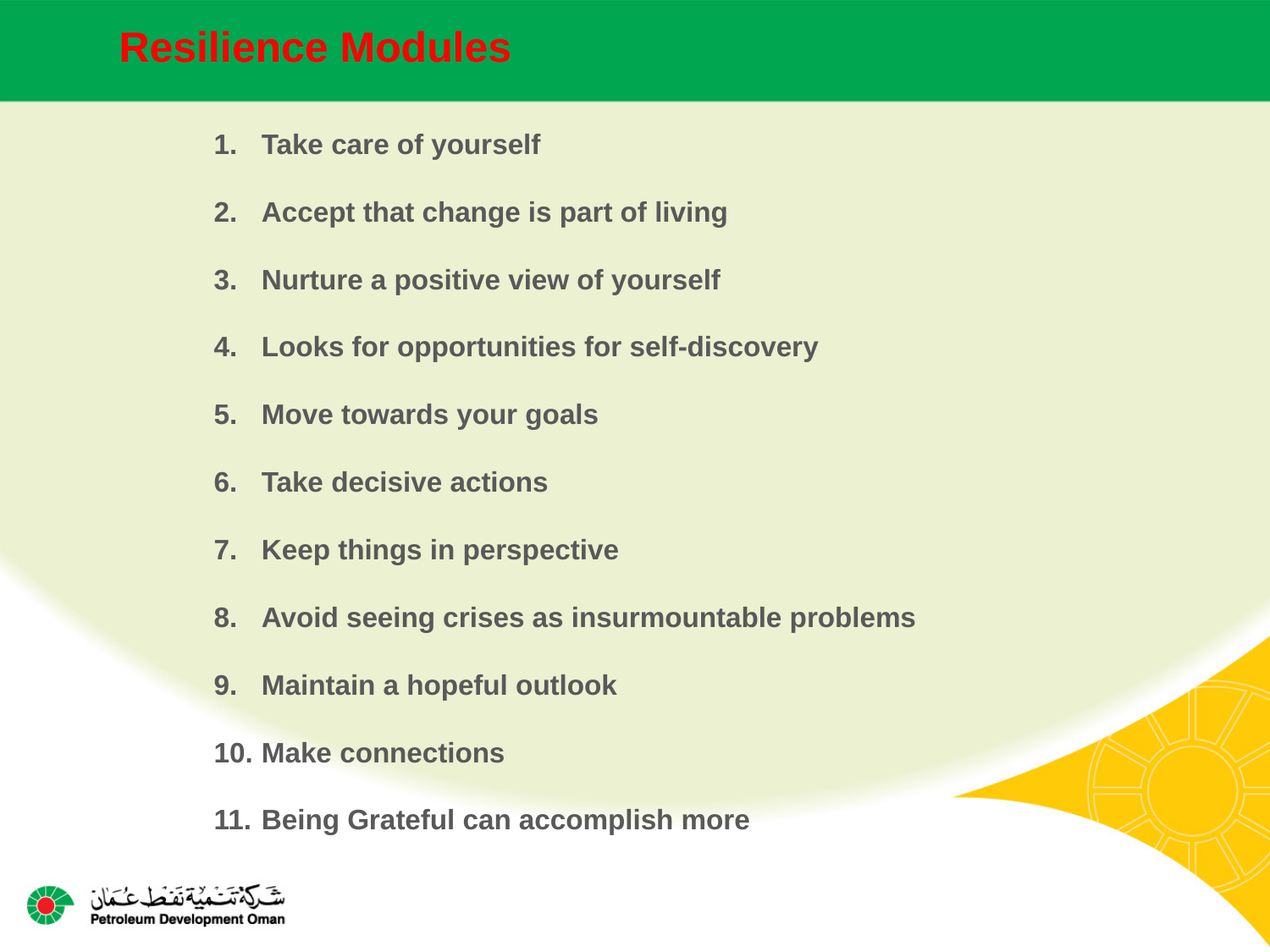

Resilience Modules

Take care of yourself

Accept that change is part of living

Nurture a positive view of yourself

Looks for opportunities for self-discovery

Move towards your goals

Take decisive actions

Keep things in perspective

Avoid seeing crises as insurmountable problems

Maintain a hopeful outlook

Make connections

Being Grateful can accomplish more